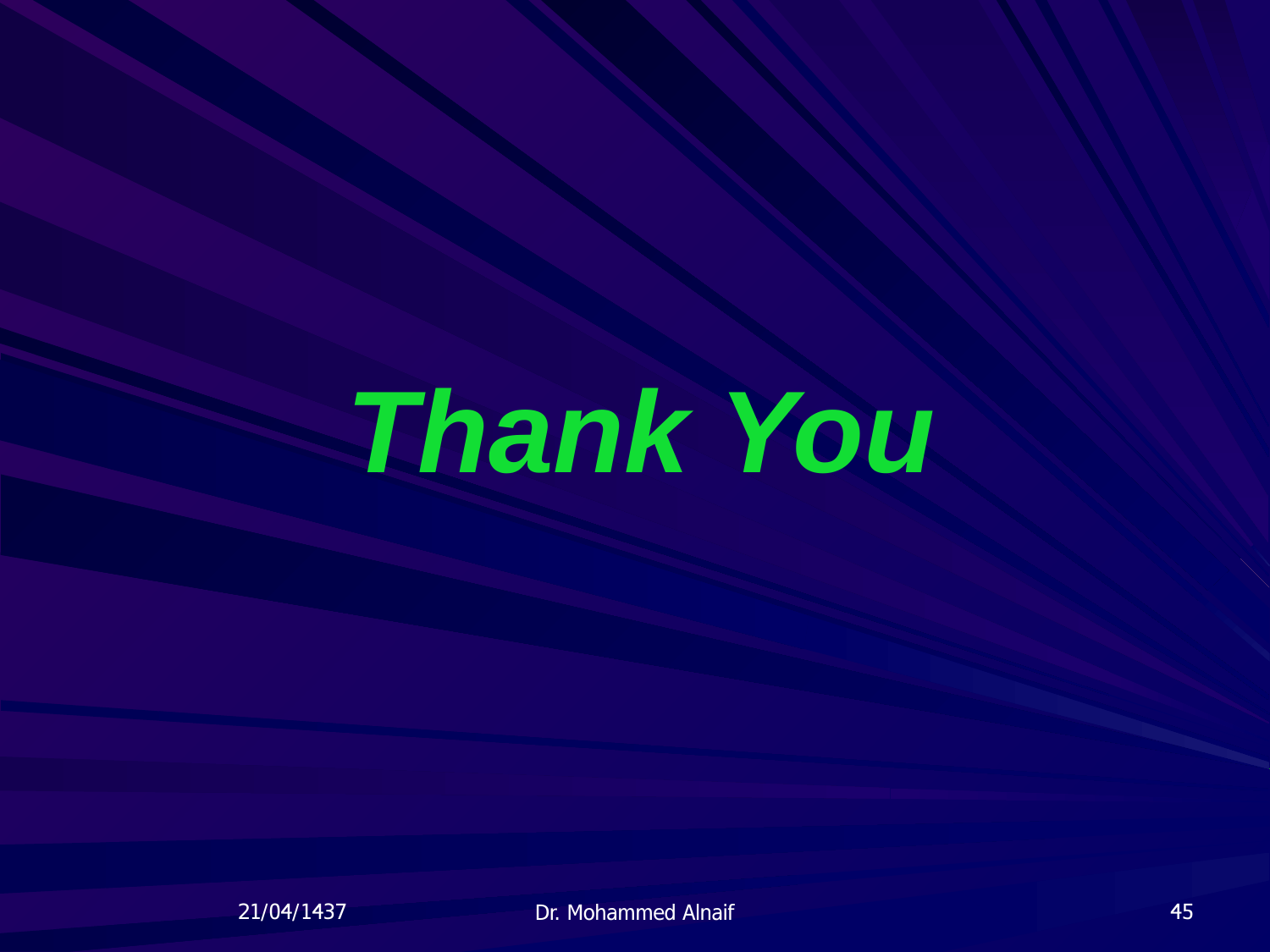

# Thank You
21/04/1437
45
Dr. Mohammed Alnaif